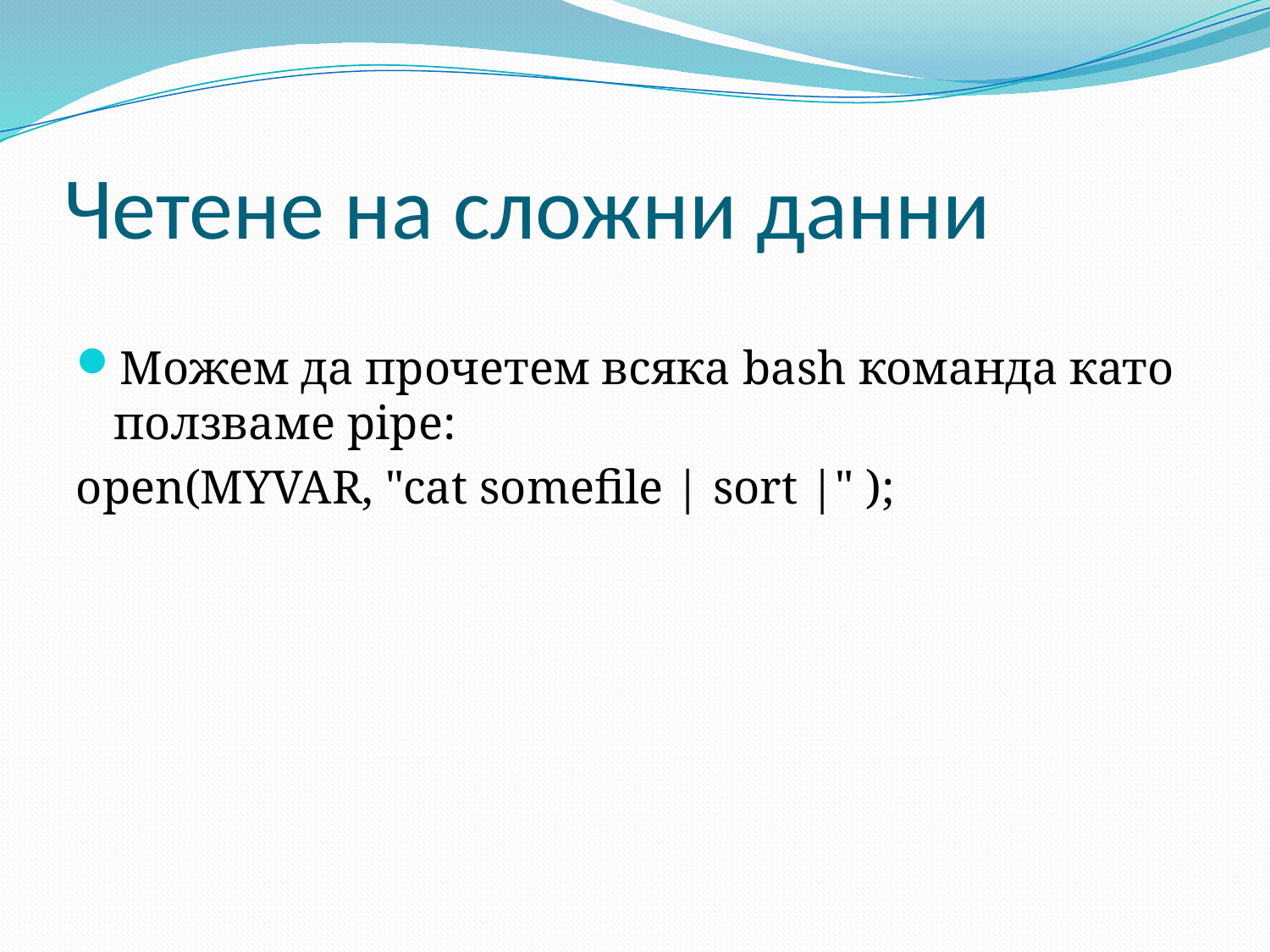

# Четене на сложни данни

Можем да прочетем всяка bash команда като ползваме pipe:
open(MYVAR, "cat somefile | sort |" );